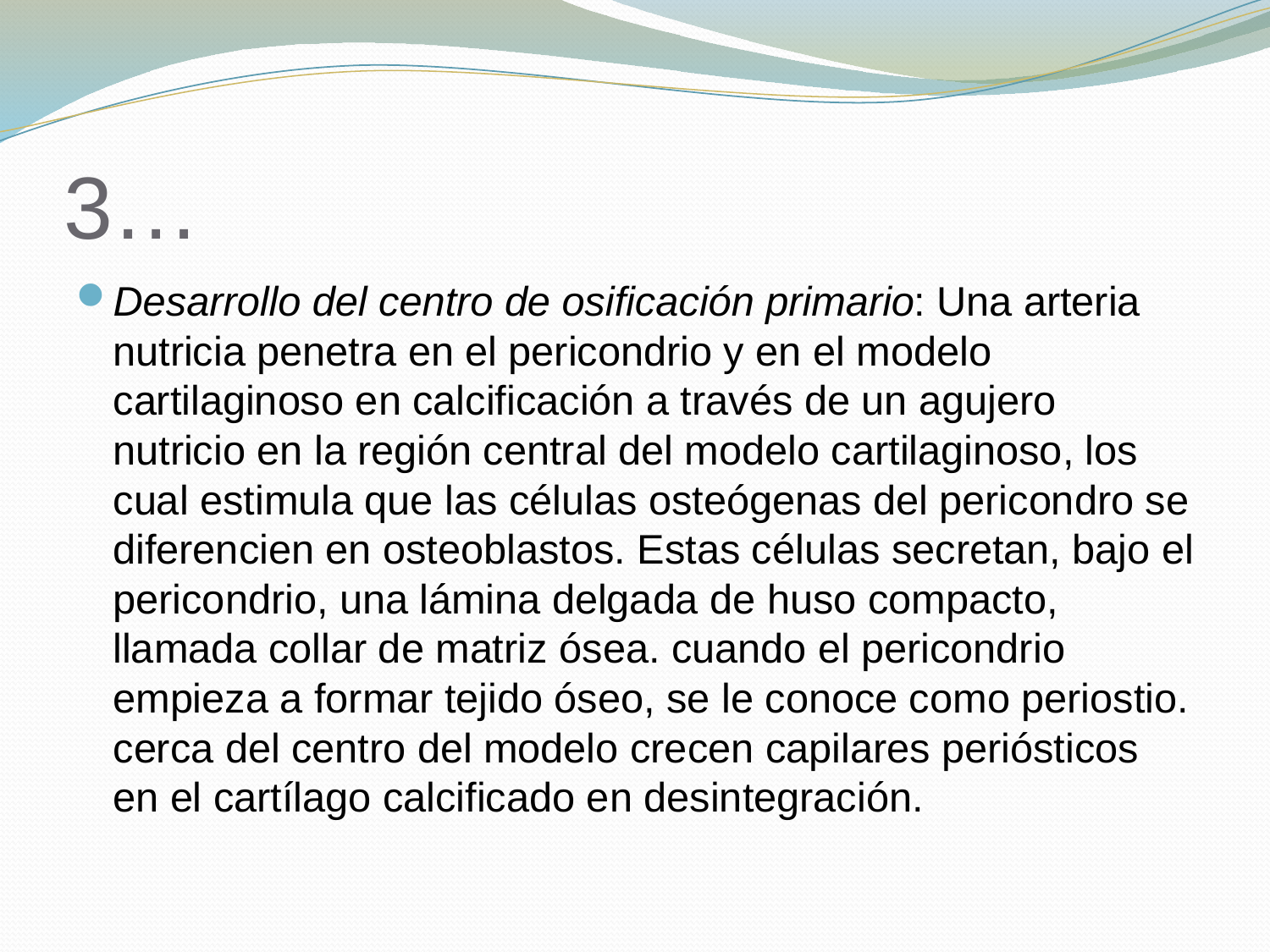

# 3…
Desarrollo del centro de osificación primario: Una arteria nutricia penetra en el pericondrio y en el modelo cartilaginoso en calcificación a través de un agujero nutricio en la región central del modelo cartilaginoso, los cual estimula que las células osteógenas del pericondro se diferencien en osteoblastos. Estas células secretan, bajo el pericondrio, una lámina delgada de huso compacto, llamada collar de matriz ósea. cuando el pericondrio empieza a formar tejido óseo, se le conoce como periostio. cerca del centro del modelo crecen capilares periósticos en el cartílago calcificado en desintegración.